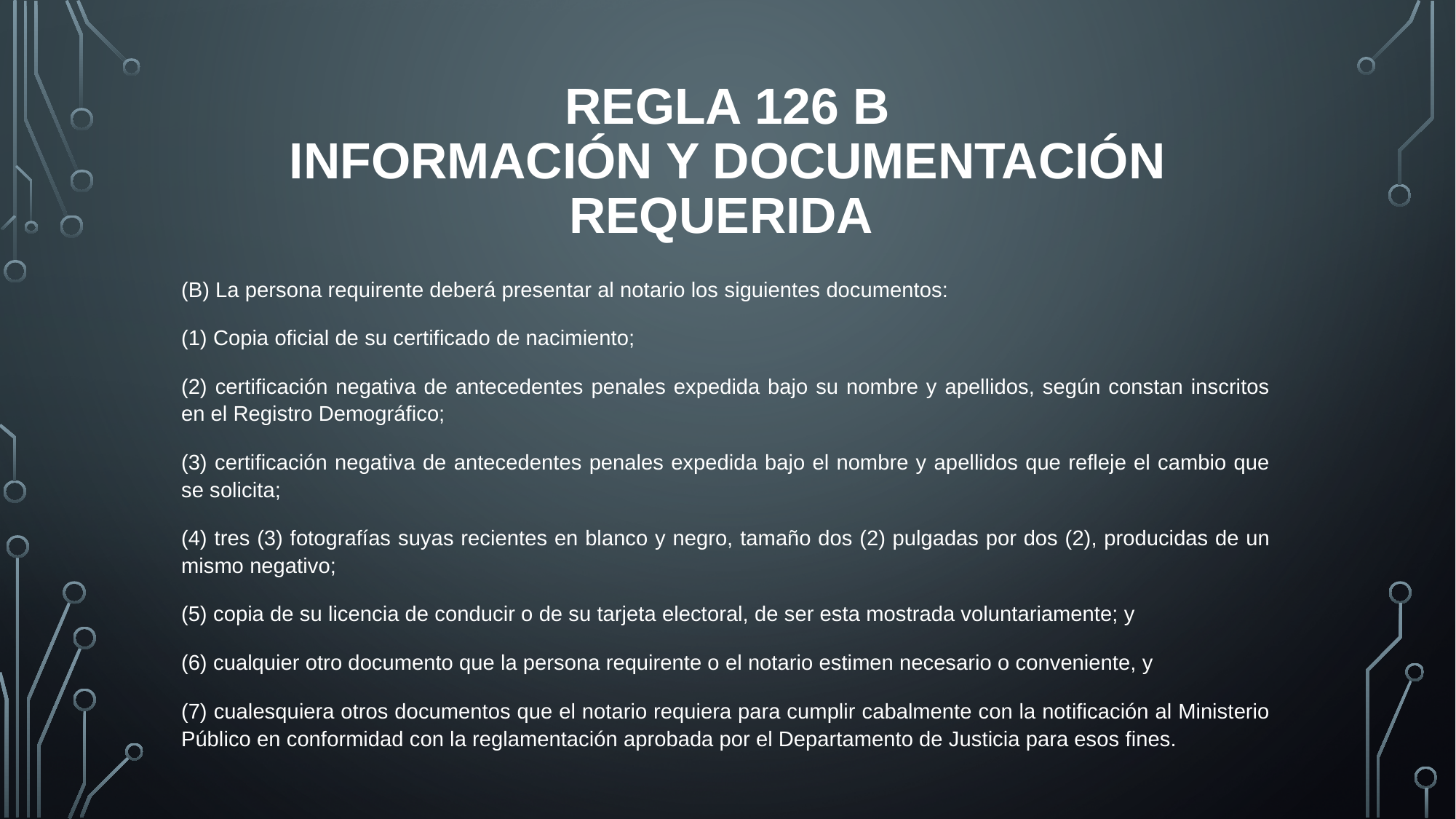

# Regla 126 b Información y documentación requerida
(B) La persona requirente deberá presentar al notario los siguientes documentos:
(1) Copia oficial de su certificado de nacimiento;
(2) certificación negativa de antecedentes penales expedida bajo su nombre y apellidos, según constan inscritos en el Registro Demográfico;
(3) certificación negativa de antecedentes penales expedida bajo el nombre y apellidos que refleje el cambio que se solicita;
(4) tres (3) fotografías suyas recientes en blanco y negro, tamaño dos (2) pulgadas por dos (2), producidas de un mismo negativo;
(5) copia de su licencia de conducir o de su tarjeta electoral, de ser esta mostrada voluntariamente; y
(6) cualquier otro documento que la persona requirente o el notario estimen necesario o conveniente, y
(7) cualesquiera otros documentos que el notario requiera para cumplir cabalmente con la notificación al Ministerio Público en conformidad con la reglamentación aprobada por el Departamento de Justicia para esos fines.